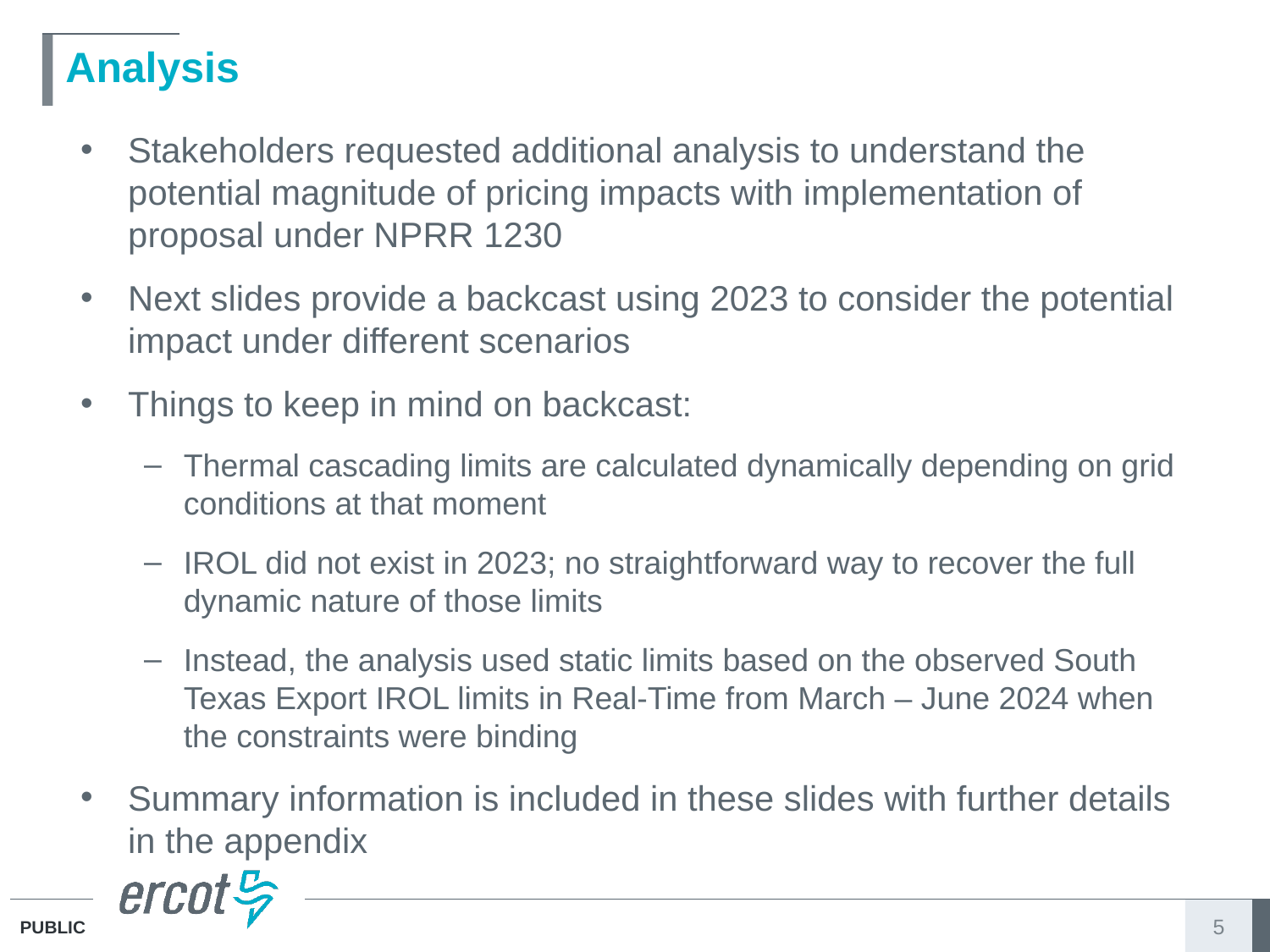

# Analysis
Stakeholders requested additional analysis to understand the potential magnitude of pricing impacts with implementation of proposal under NPRR 1230
Next slides provide a backcast using 2023 to consider the potential impact under different scenarios
Things to keep in mind on backcast:
Thermal cascading limits are calculated dynamically depending on grid conditions at that moment
IROL did not exist in 2023; no straightforward way to recover the full dynamic nature of those limits
Instead, the analysis used static limits based on the observed South Texas Export IROL limits in Real-Time from March – June 2024 when the constraints were binding
Summary information is included in these slides with further details in the appendix

5